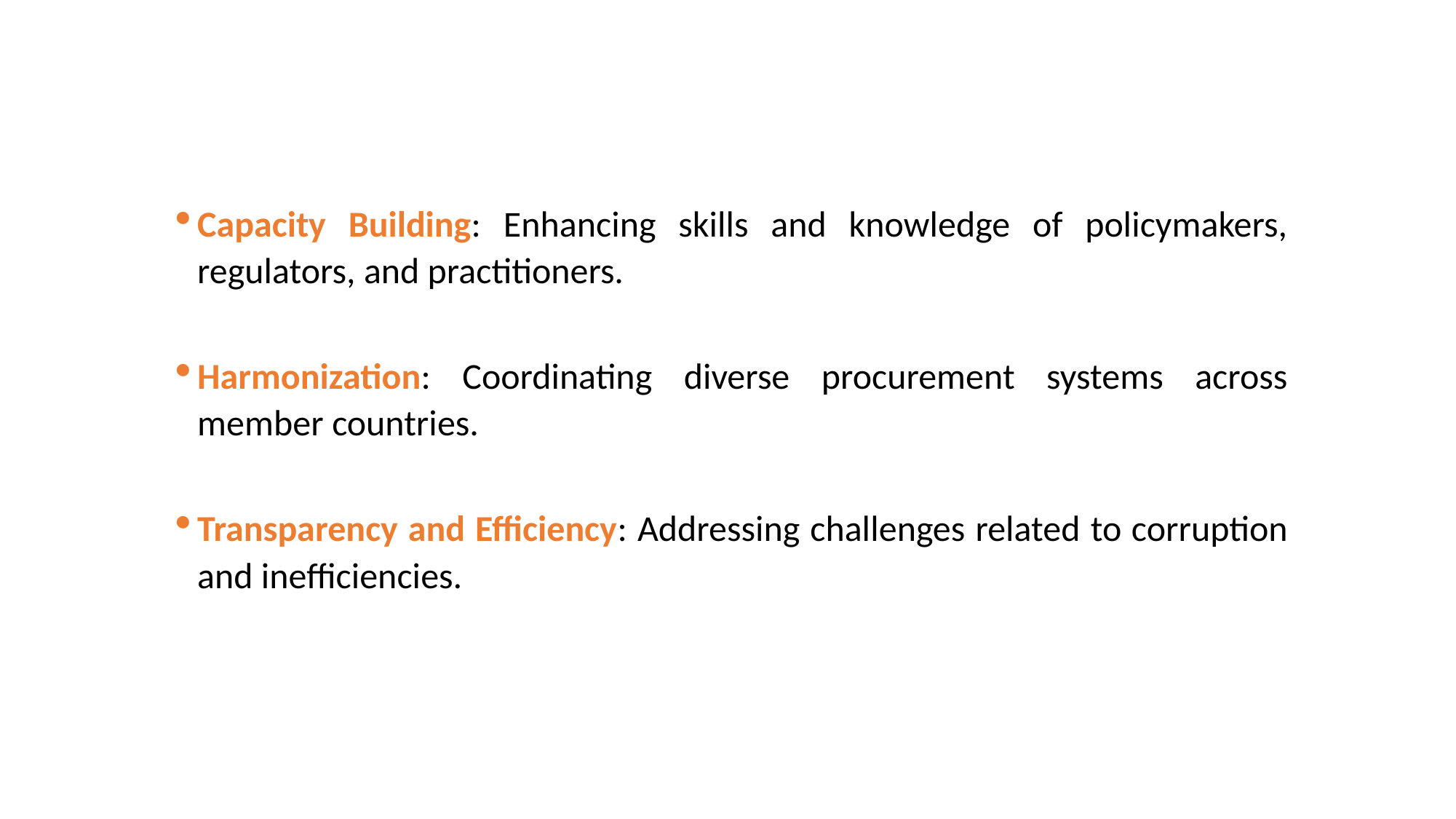

Capacity Building: Enhancing skills and knowledge of policymakers, regulators, and practitioners.

Harmonization: Coordinating diverse procurement systems across member countries.

Transparency and Efficiency: Addressing challenges related to corruption and inefficiencies.